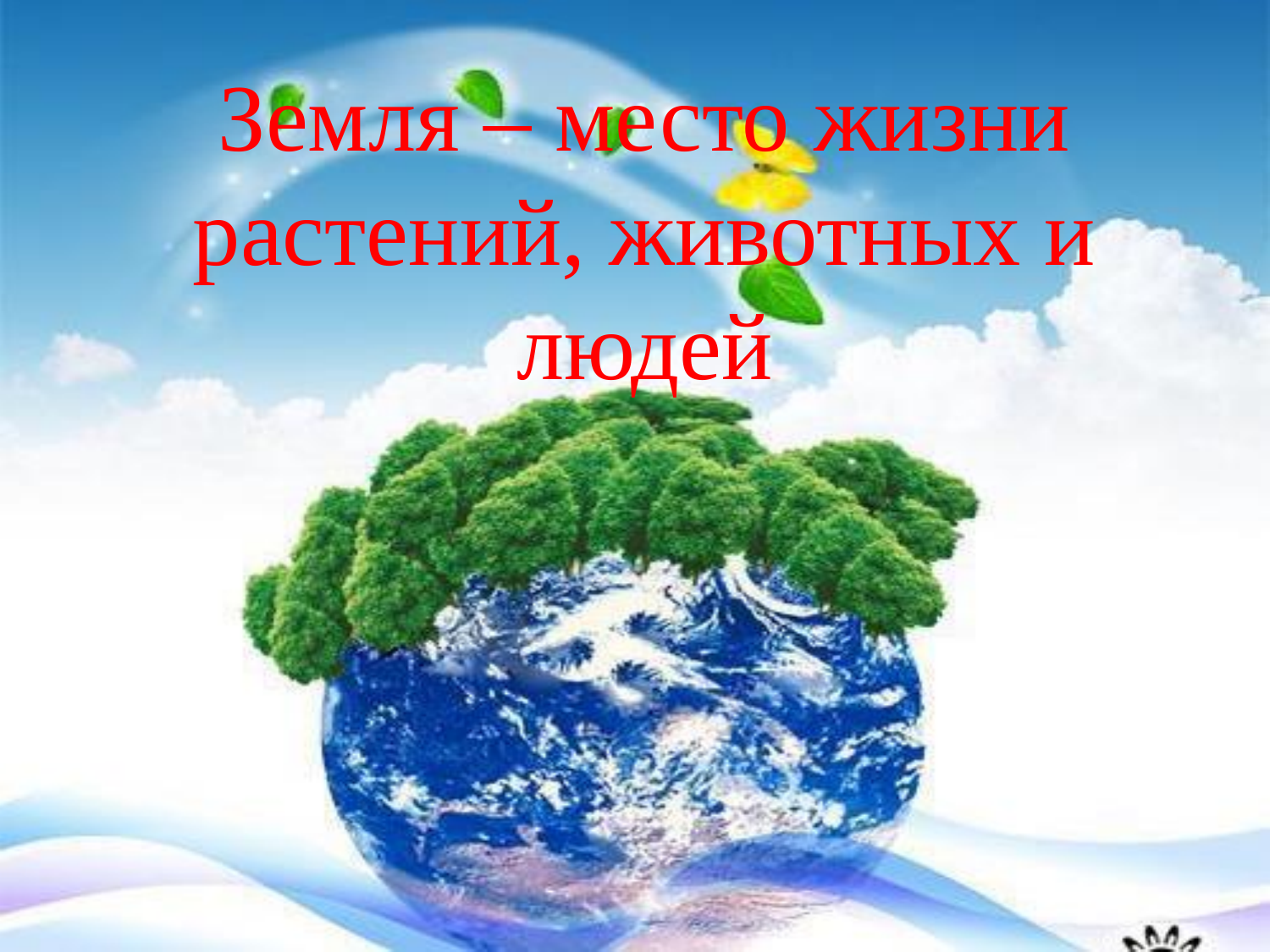

Земля – место жизни растений, животных и людей